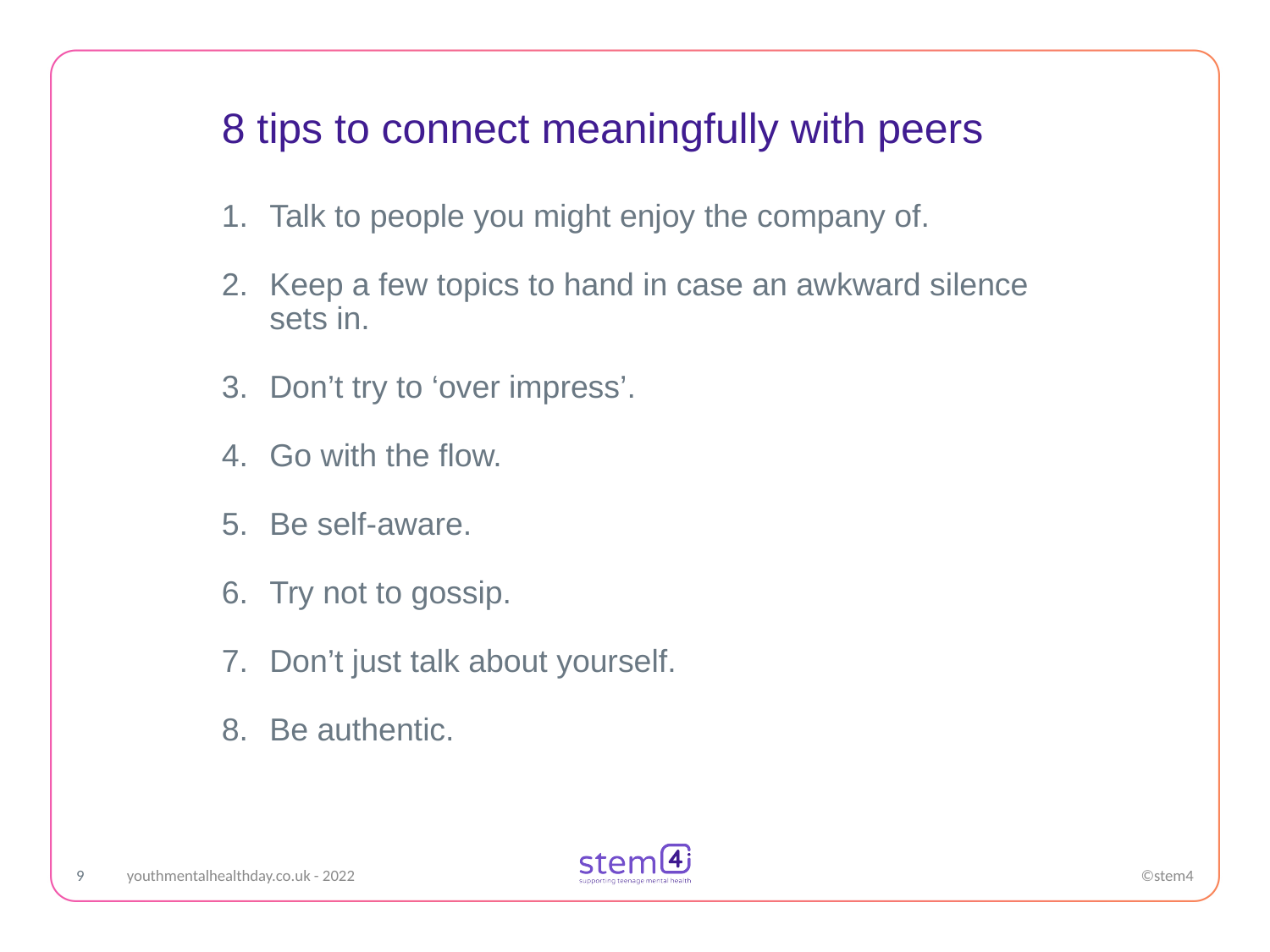

8 tips to connect meaningfully with peers
Talk to people you might enjoy the company of.

Keep a few topics to hand in case an awkward silence sets in.

Don’t try to ‘over impress’.

Go with the flow.

Be self-aware.

Try not to gossip.

Don’t just talk about yourself.

Be authentic.